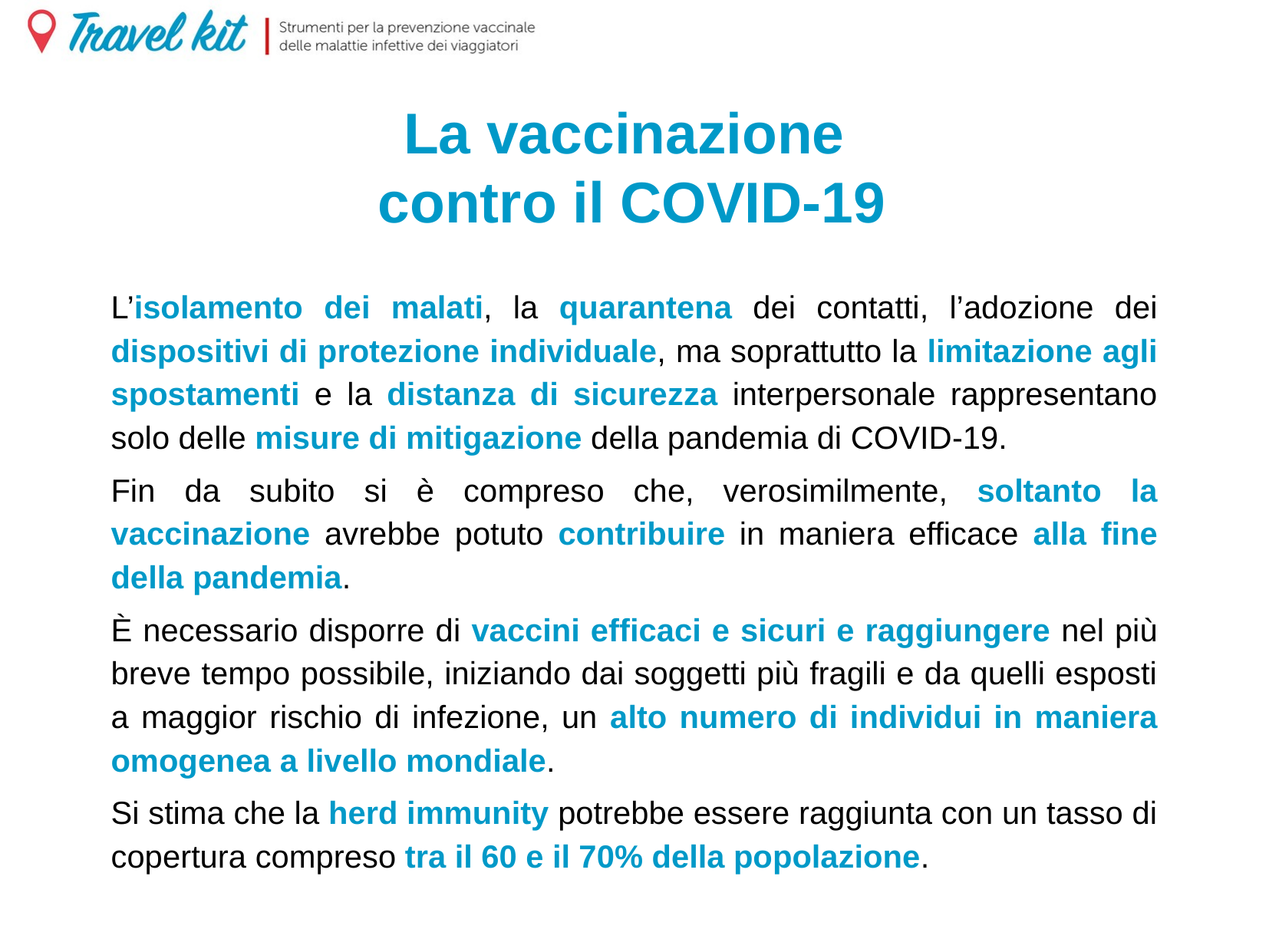

La vaccinazione
contro il COVID-19
L’isolamento dei malati, la quarantena dei contatti, l’adozione dei dispositivi di protezione individuale, ma soprattutto la limitazione agli spostamenti e la distanza di sicurezza interpersonale rappresentano solo delle misure di mitigazione della pandemia di COVID-19.
Fin da subito si è compreso che, verosimilmente, soltanto la vaccinazione avrebbe potuto contribuire in maniera efficace alla fine della pandemia.
È necessario disporre di vaccini efficaci e sicuri e raggiungere nel più breve tempo possibile, iniziando dai soggetti più fragili e da quelli esposti a maggior rischio di infezione, un alto numero di individui in maniera omogenea a livello mondiale.
Si stima che la herd immunity potrebbe essere raggiunta con un tasso di copertura compreso tra il 60 e il 70% della popolazione.